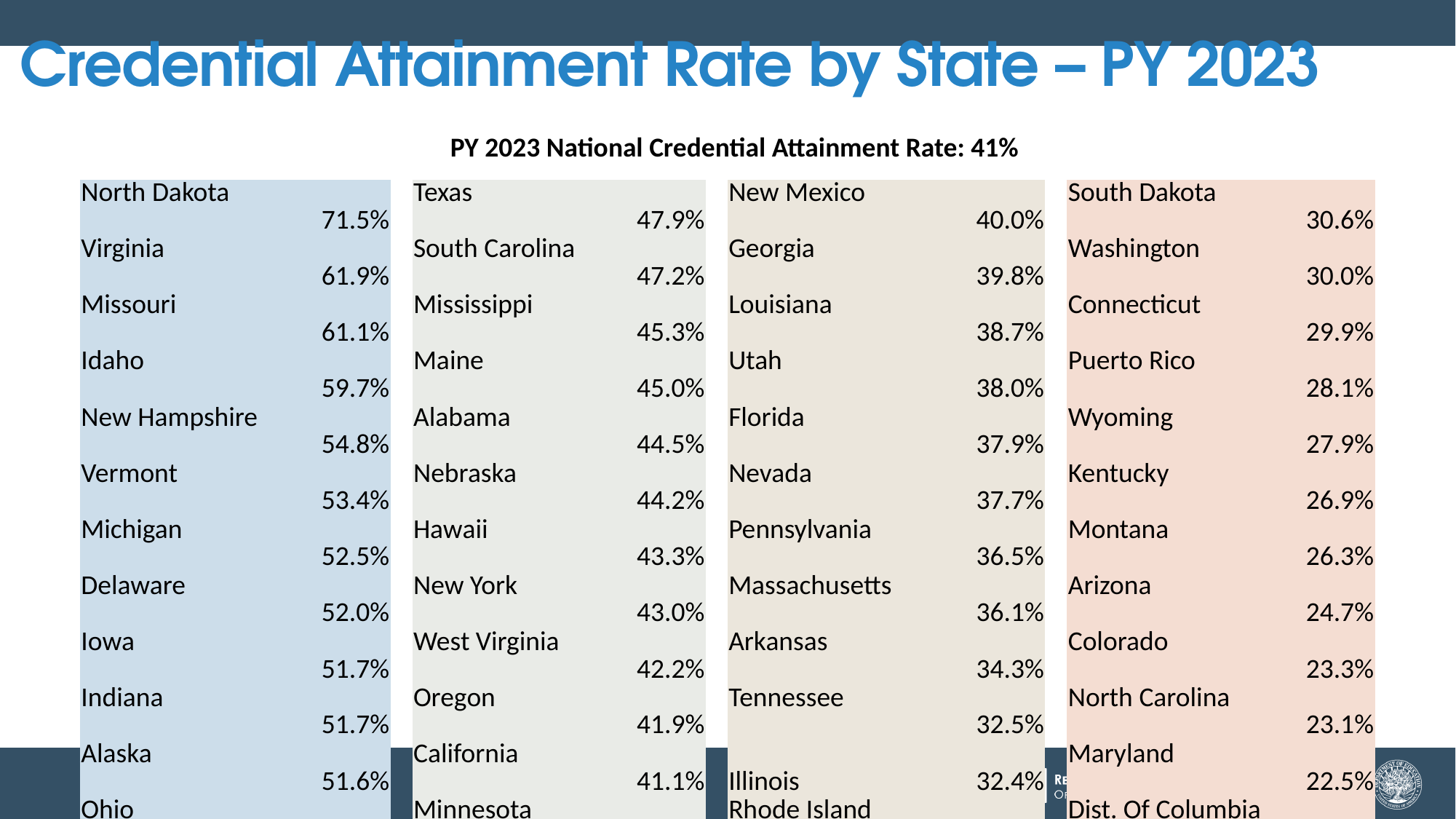

Credential Attainment Rate by State – PY 2023
PY 2023 National Credential Attainment Rate: 41%

| North Dakota | 71.5% |  | Texas | 47.9% |  | New Mexico | 40.0% |  | South Dakota | 30.6% |
| --- | --- | --- | --- | --- | --- | --- | --- | --- | --- | --- |
| Virginia | 61.9% |  | South Carolina | 47.2% |  | Georgia | 39.8% |  | Washington | 30.0% |
| Missouri | 61.1% |  | Mississippi | 45.3% |  | Louisiana | 38.7% |  | Connecticut | 29.9% |
| Idaho | 59.7% |  | Maine | 45.0% |  | Utah | 38.0% |  | Puerto Rico | 28.1% |
| New Hampshire | 54.8% |  | Alabama | 44.5% |  | Florida | 37.9% |  | Wyoming | 27.9% |
| Vermont | 53.4% |  | Nebraska | 44.2% |  | Nevada | 37.7% |  | Kentucky | 26.9% |
| Michigan | 52.5% |  | Hawaii | 43.3% |  | Pennsylvania | 36.5% |  | Montana | 26.3% |
| Delaware | 52.0% |  | New York | 43.0% |  | Massachusetts | 36.1% |  | Arizona | 24.7% |
| Iowa | 51.7% |  | West Virginia | 42.2% |  | Arkansas | 34.3% |  | Colorado | 23.3% |
| Indiana | 51.7% |  | Oregon | 41.9% |  | Tennessee | 32.5% |  | North Carolina | 23.1% |
| Alaska | 51.6% |  | California | 41.1% |  | Illinois | 32.4% |  | Maryland | 22.5% |
| Ohio | 49.2% |  | Minnesota | 40.6% |  | Rhode Island | 32.1% |  | Dist. Of Columbia | 19.9% |
| Oklahoma | 48.1% |  | Wisconsin | 40.6% |  | Kansas | 30.6% |  | New Jersey | 16.3% |